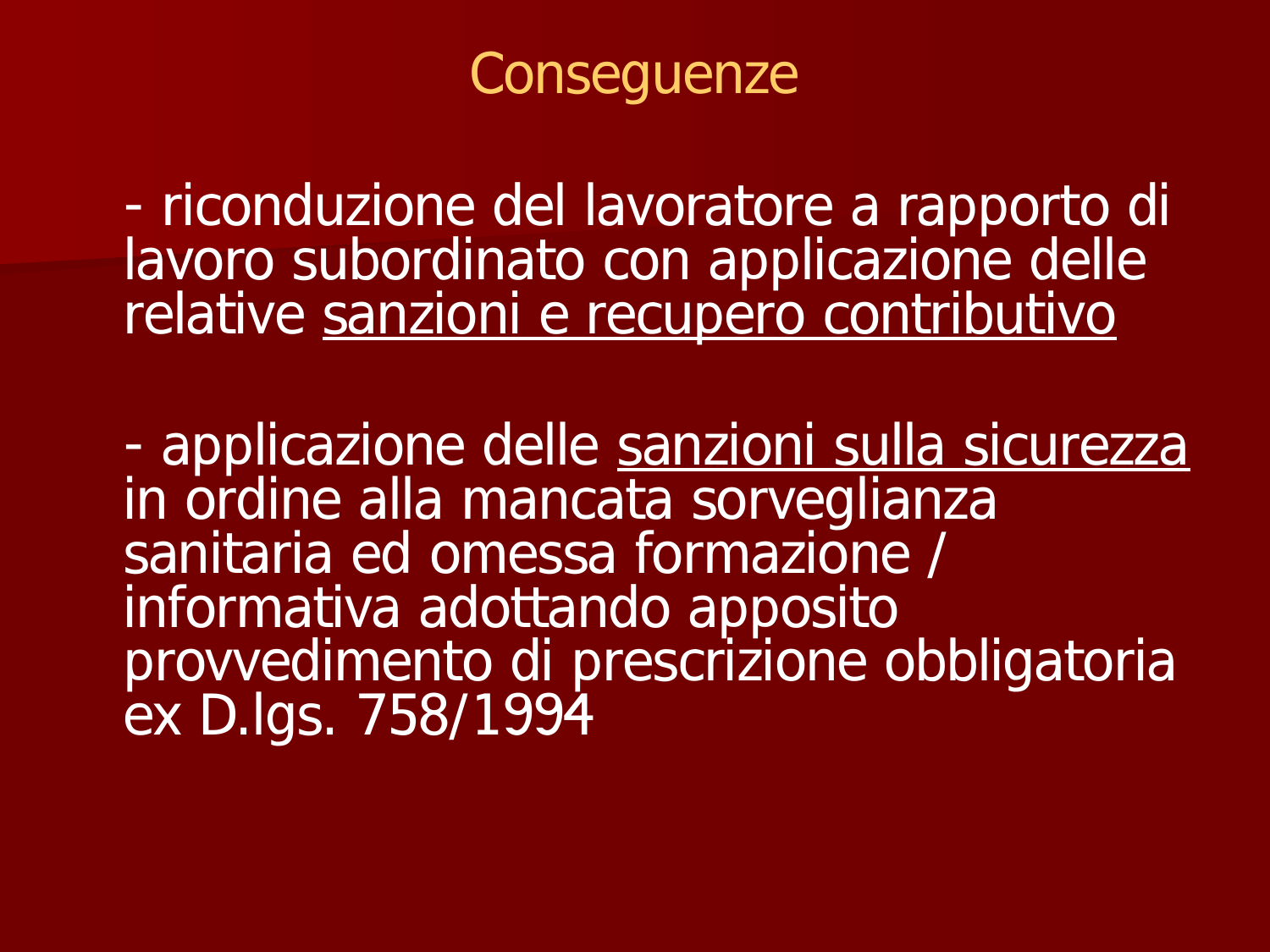

# Conseguenze
	- riconduzione del lavoratore a rapporto di lavoro subordinato con applicazione delle relative sanzioni e recupero contributivo

	- applicazione delle sanzioni sulla sicurezza in ordine alla mancata sorveglianza sanitaria ed omessa formazione / informativa adottando apposito provvedimento di prescrizione obbligatoria ex D.lgs. 758/1994